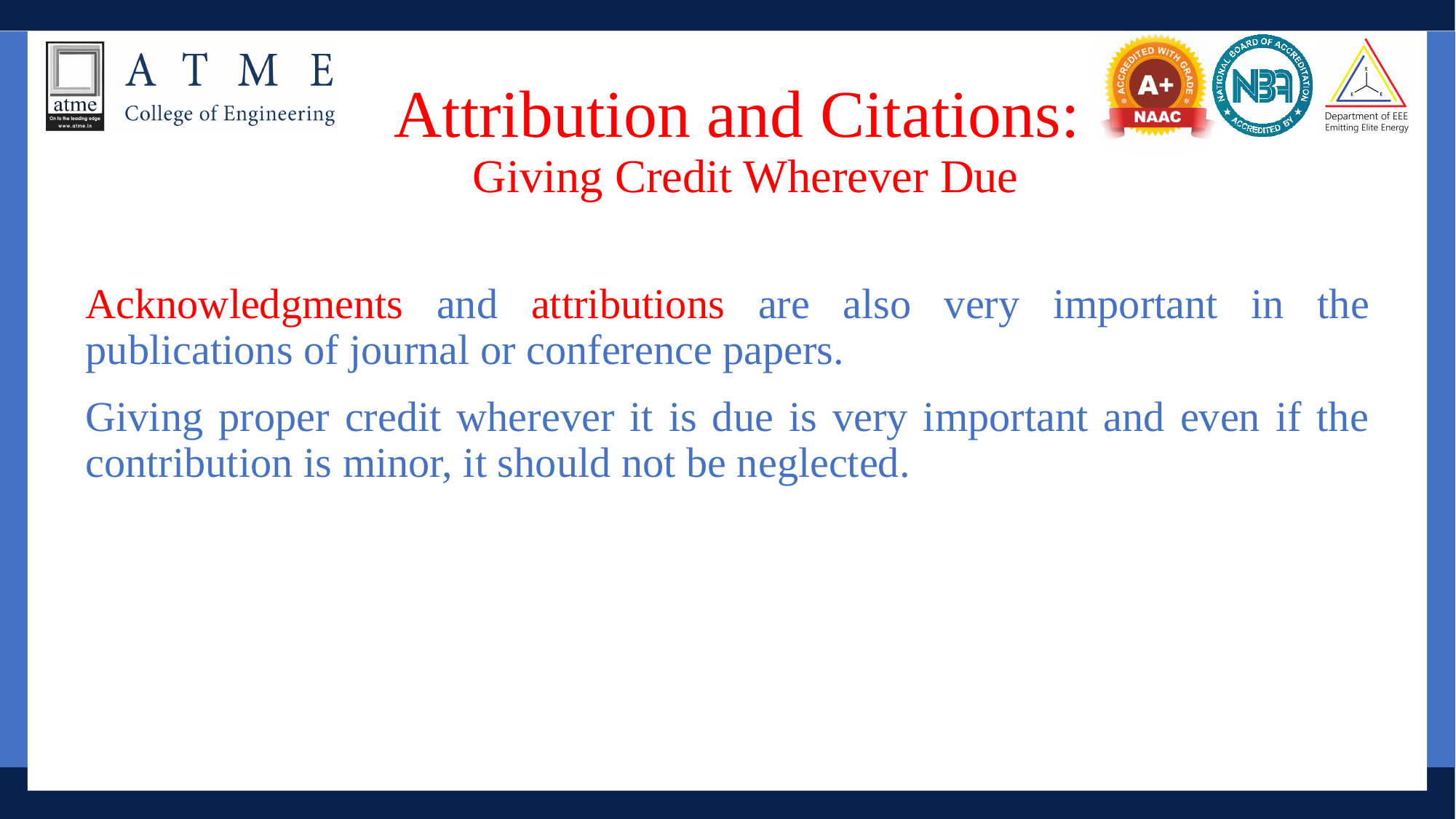

# Attribution and Citations: Giving Credit Wherever Due
Acknowledgments and attributions are also very important in the publications of journal or conference papers.
Giving proper credit wherever it is due is very important and even if the contribution is minor, it should not be neglected.